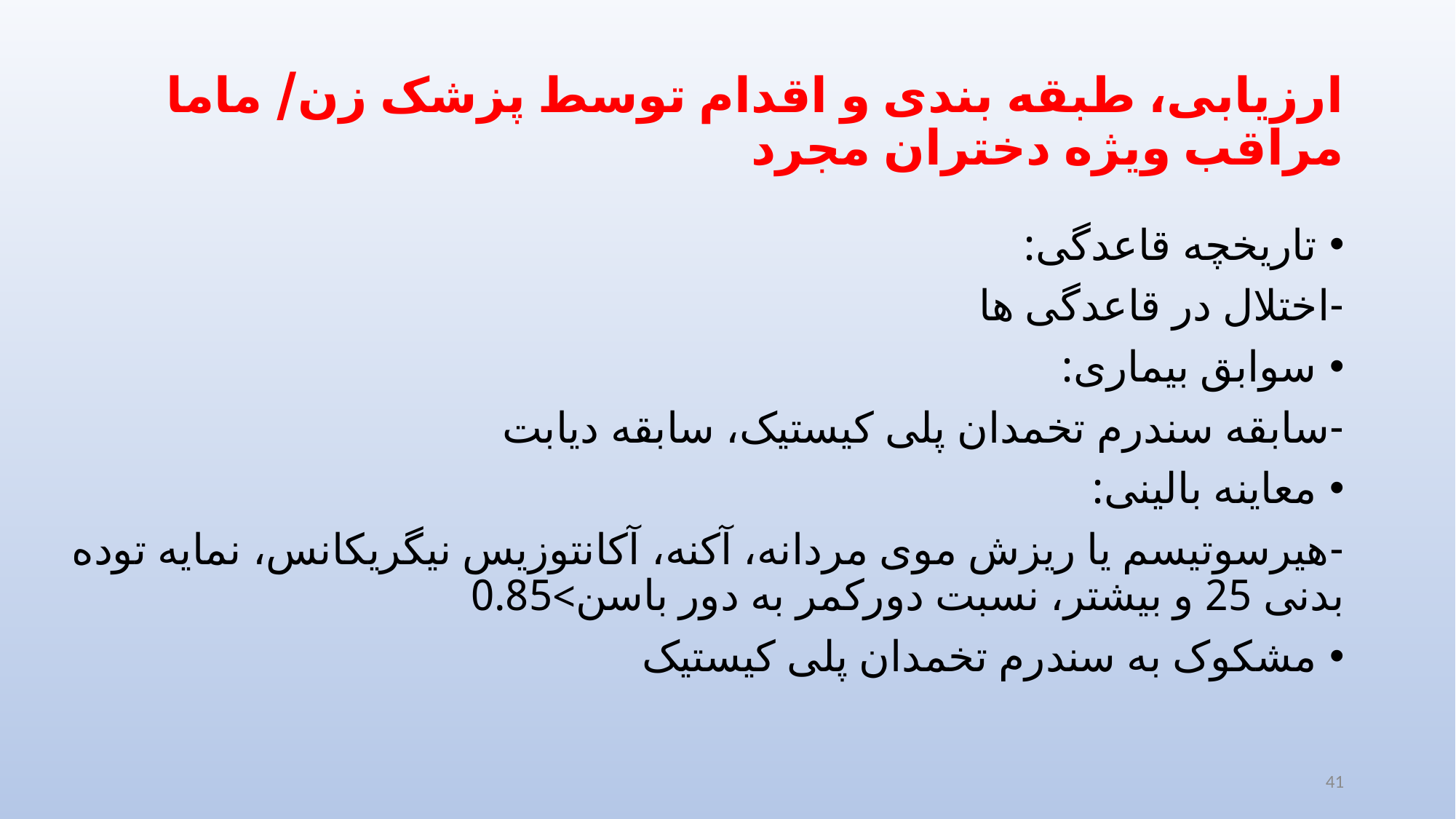

# ارزیابی، طبقه بندی و اقدام توسط پزشک زن/ ماما مراقب ویژه دختران مجرد
تاریخچه قاعدگی:
-اختلال در قاعدگی ها
سوابق بیماری:
-سابقه سندرم تخمدان پلی کیستیک، سابقه دیابت
معاینه بالینی:
-هیرسوتیسم یا ریزش موی مردانه، آکنه، آکانتوزیس نیگریکانس، نمایه توده بدنی 25 و بیشتر، نسبت دورکمر به دور باسن>0.85
مشکوک به سندرم تخمدان پلی کیستیک
41